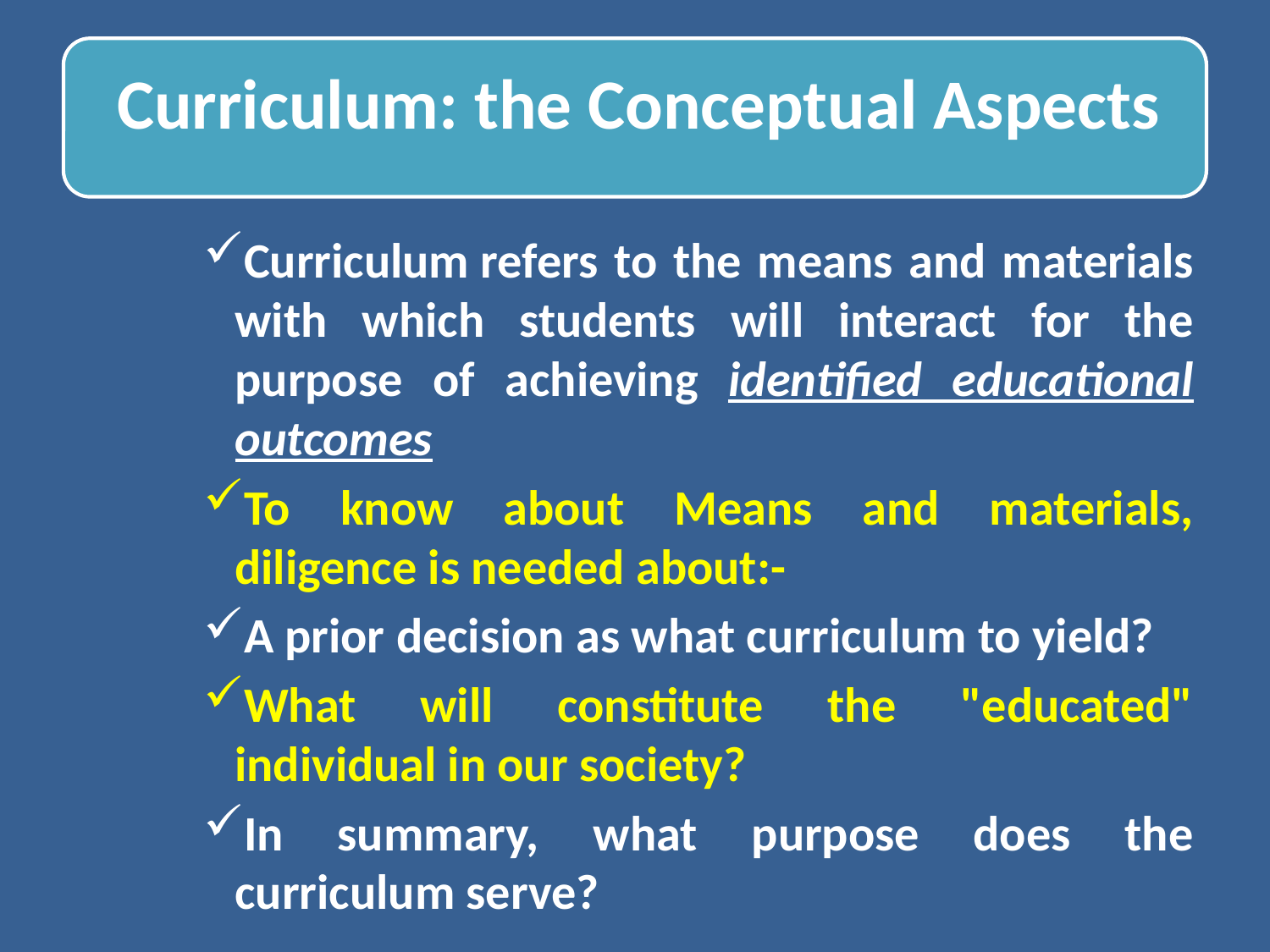

Curriculum: the Conceptual Aspects

Curriculum refers to the means and materials with which students will interact for the purpose of achieving identified educational outcomes
To know about Means and materials, diligence is needed about:-
A prior decision as what curriculum to yield?
What will constitute the "educated" individual in our society?
In summary, what purpose does the curriculum serve?